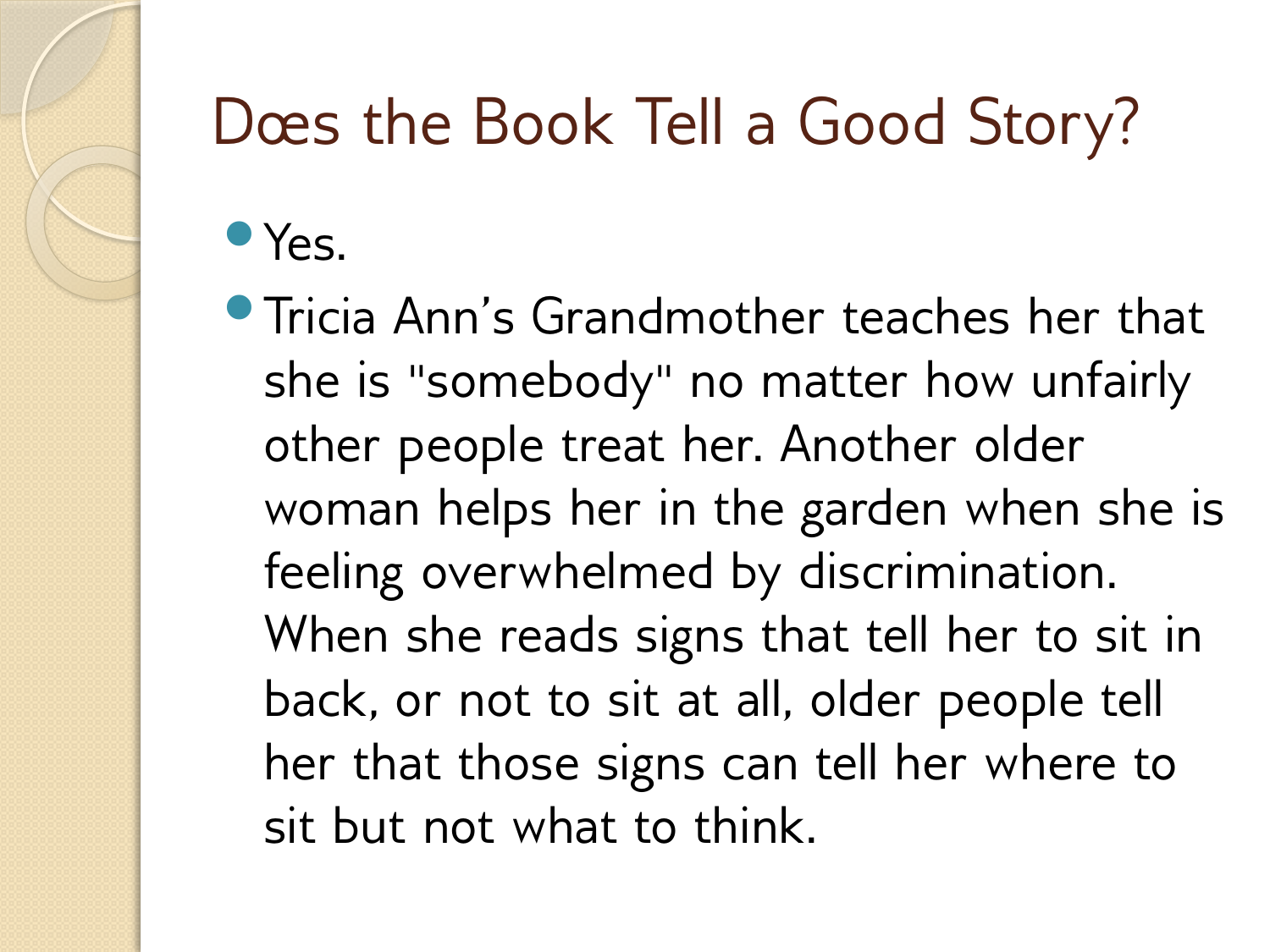

# Does the Book Tell a Good Story?
Yes.
Tricia Ann’s Grandmother teaches her that she is "somebody" no matter how unfairly other people treat her. Another older woman helps her in the garden when she is feeling overwhelmed by discrimination. When she reads signs that tell her to sit in back, or not to sit at all, older people tell her that those signs can tell her where to sit but not what to think.